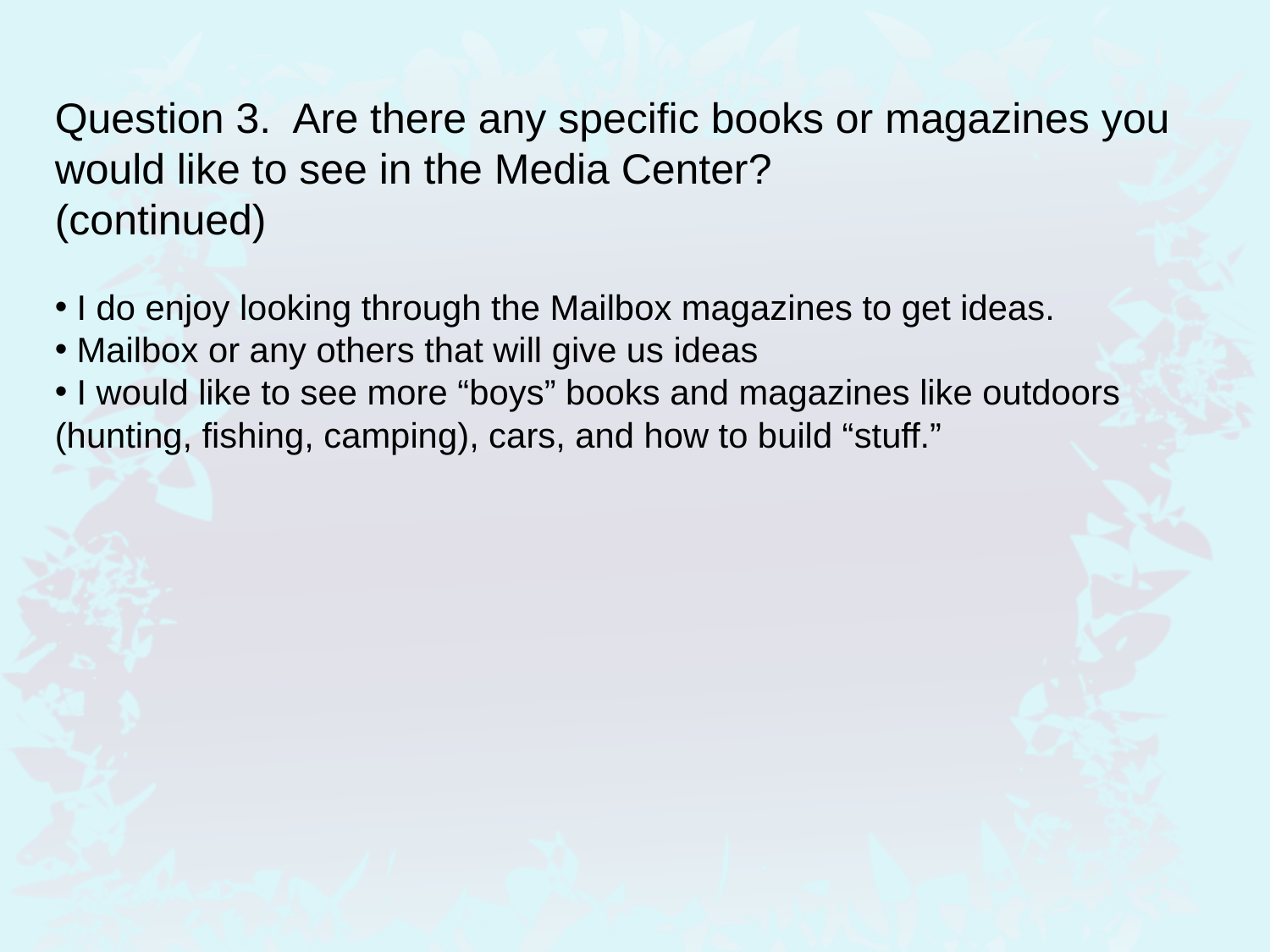

Question 3.  Are there any specific books or magazines you would like to see in the Media Center?
(continued)

 I do enjoy looking through the Mailbox magazines to get ideas.
 Mailbox or any others that will give us ideas
 I would like to see more “boys” books and magazines like outdoors (hunting, fishing, camping), cars, and how to build “stuff.”